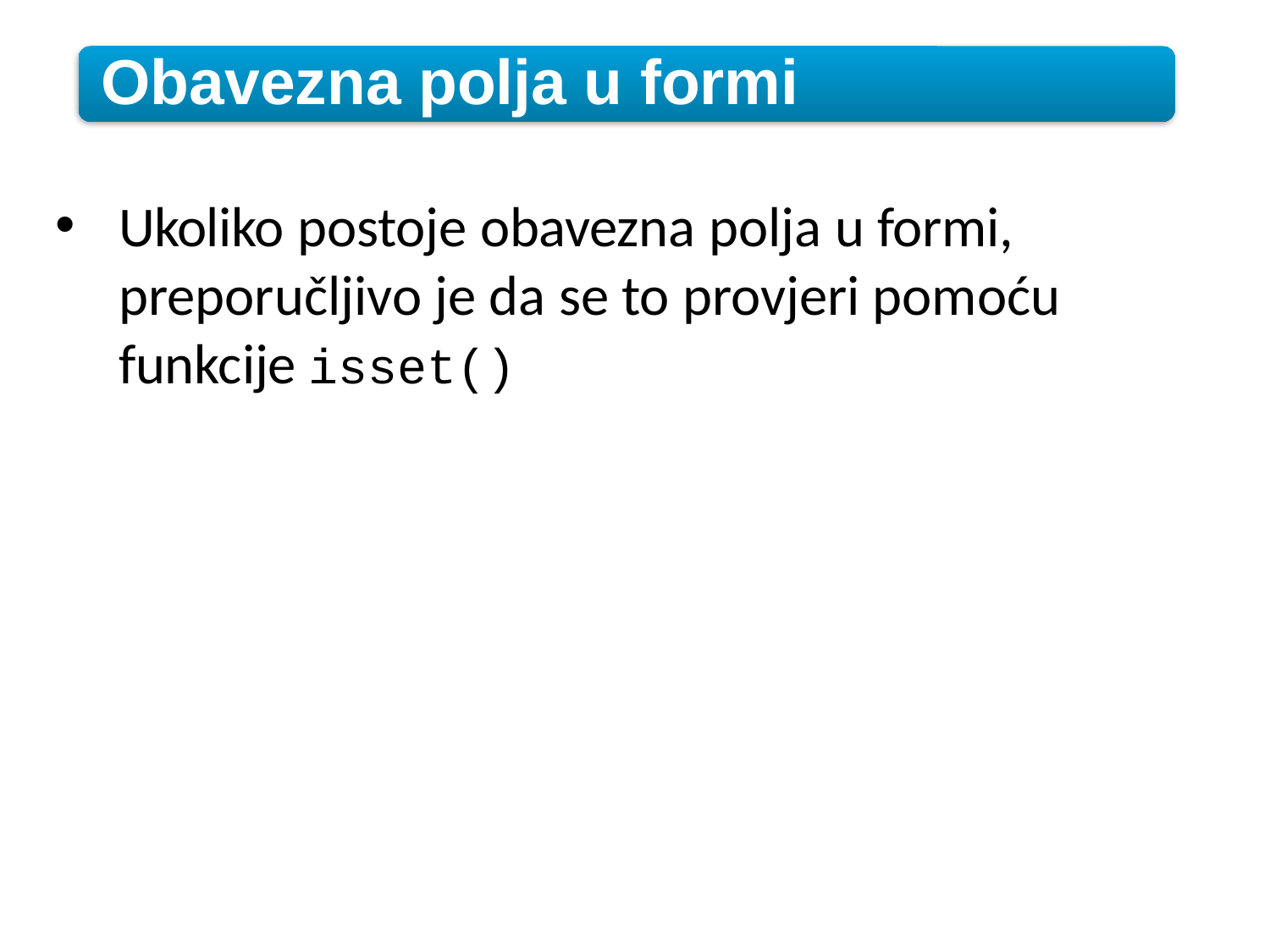

Obavezna polja u formi
Ukoliko postoje obavezna polja u formi, preporučljivo je da se to provjeri pomoću funkcije isset()